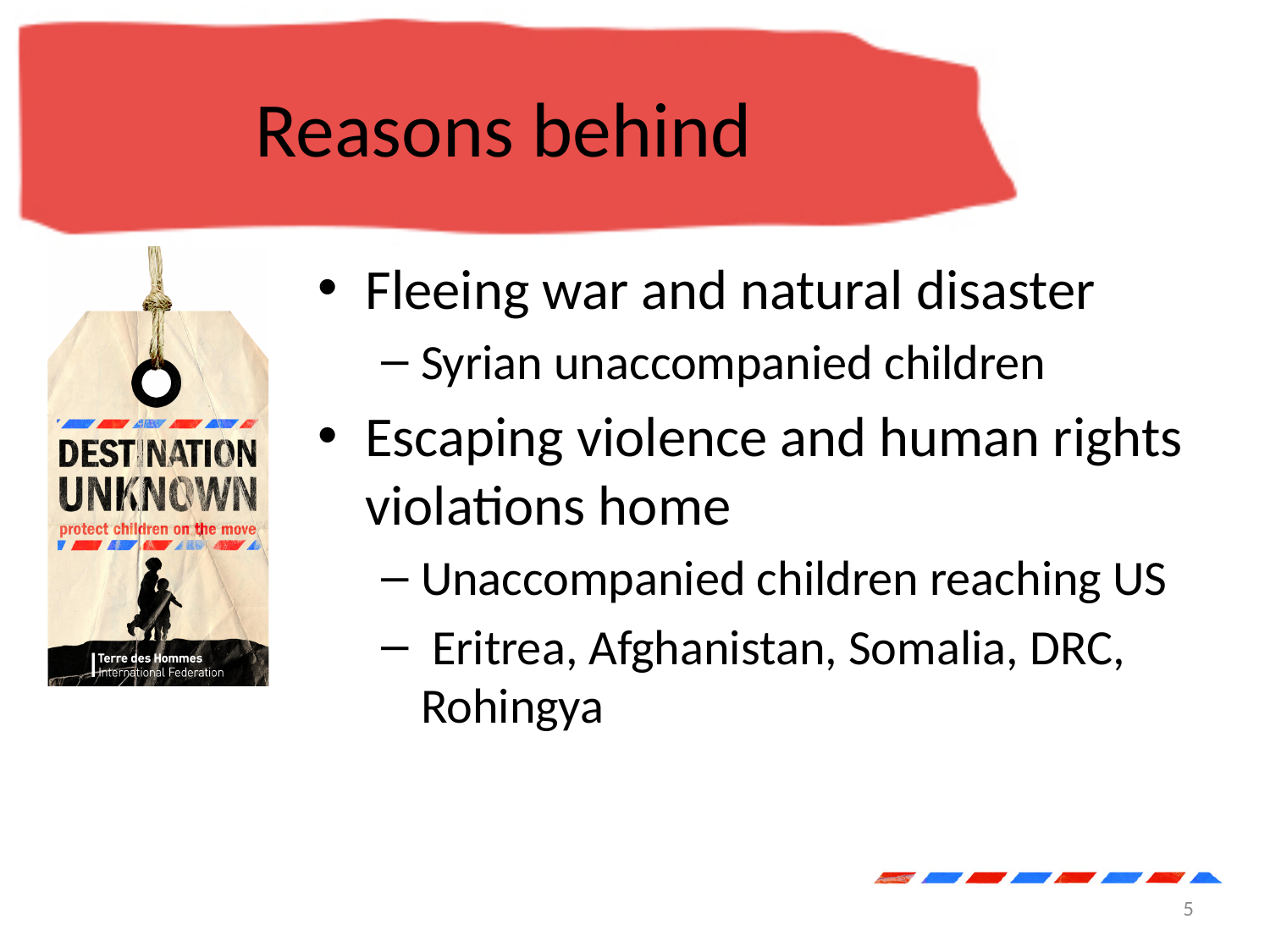

# Reasons behind
Fleeing war and natural disaster
Syrian unaccompanied children
Escaping violence and human rights violations home
Unaccompanied children reaching US
 Eritrea, Afghanistan, Somalia, DRC, Rohingya

5